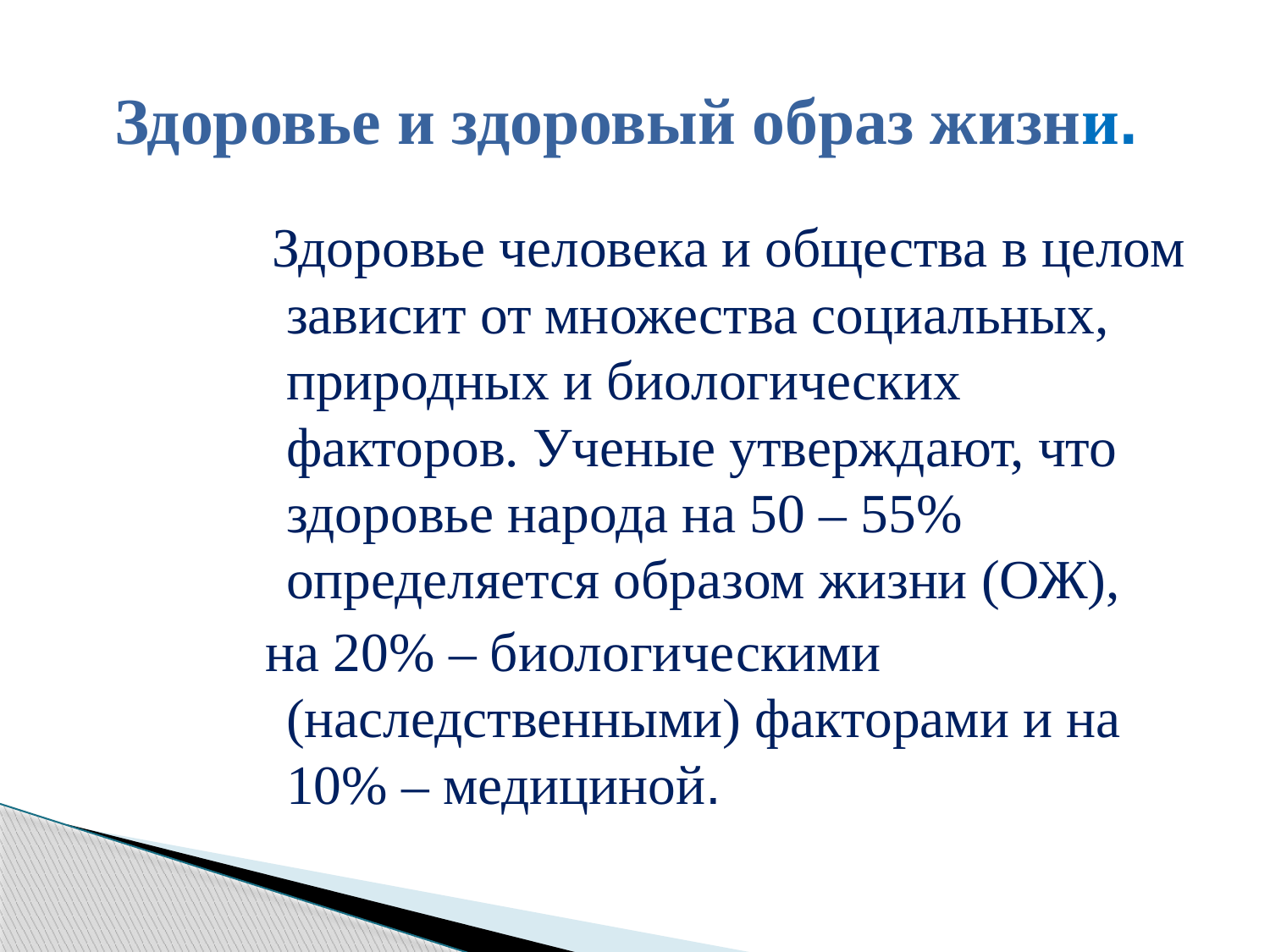

# Здоровье и здоровый образ жизни.
    Здоровье человека и общества в целом зависит от множества социальных, природных и биологических факторов. Ученые утверждают, что здоровье народа на 50 – 55% определяется образом жизни (ОЖ),
    на 20% – биологическими (наследственными) факторами и на 10% – медициной.